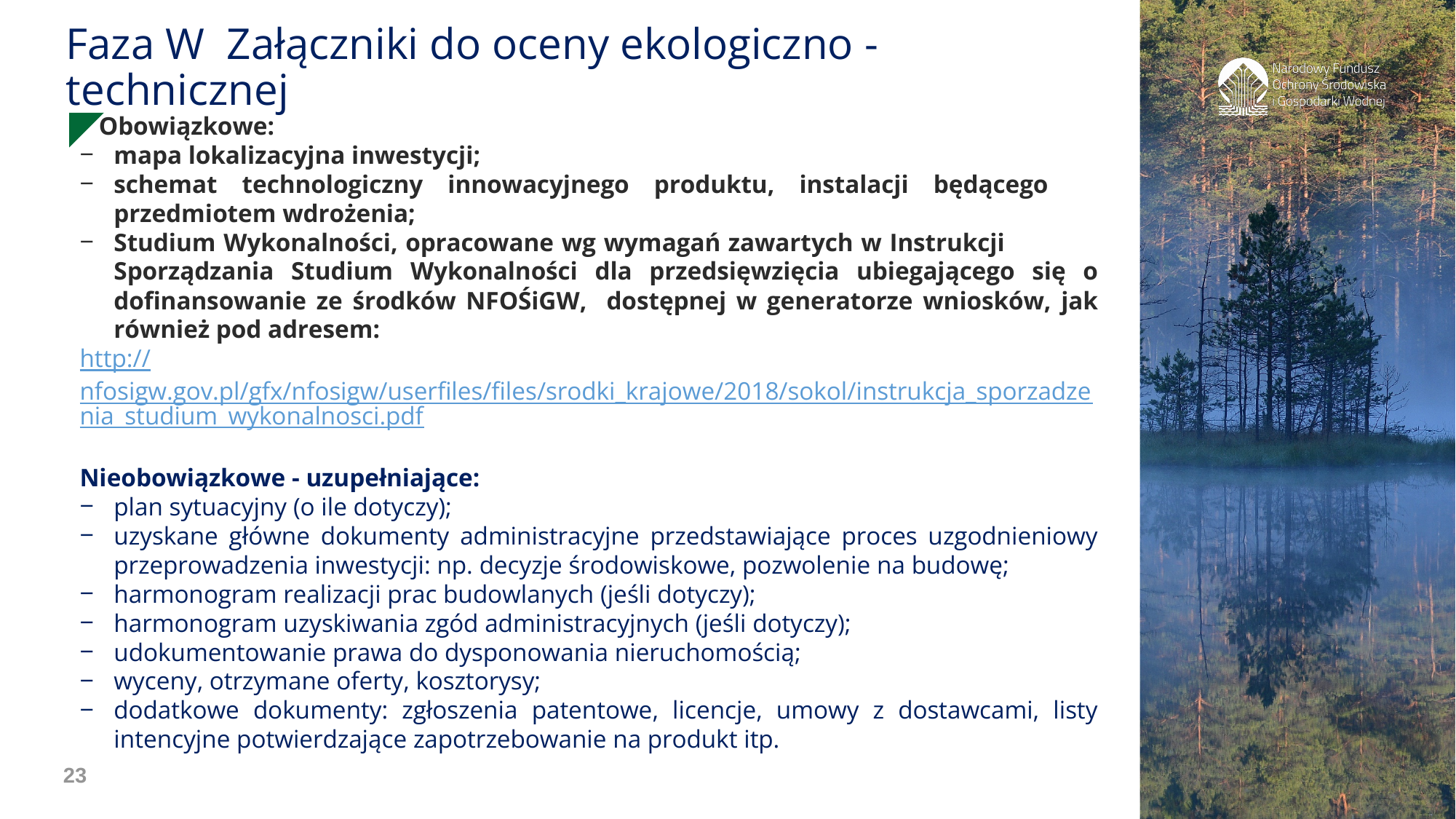

Faza W  Załączniki do oceny ekologiczno - technicznej
   Obowiązkowe:
mapa lokalizacyjna inwestycji;
schemat technologiczny innowacyjnego produktu, instalacji będącego   przedmiotem wdrożenia;
Studium Wykonalności, opracowane wg wymagań zawartych w Instrukcji             Sporządzania Studium Wykonalności dla przedsięwzięcia ubiegającego się o dofinansowanie ze środków NFOŚiGW,  dostępnej w generatorze wniosków, jak również pod adresem:
http://nfosigw.gov.pl/gfx/nfosigw/userfiles/files/srodki_krajowe/2018/sokol/instrukcja_sporzadzenia_studium_wykonalnosci.pdf

Nieobowiązkowe - uzupełniające:
plan sytuacyjny (o ile dotyczy);
uzyskane główne dokumenty administracyjne przedstawiające proces uzgodnieniowy przeprowadzenia inwestycji: np. decyzje środowiskowe, pozwolenie na budowę;
harmonogram realizacji prac budowlanych (jeśli dotyczy);
harmonogram uzyskiwania zgód administracyjnych (jeśli dotyczy);
udokumentowanie prawa do dysponowania nieruchomością;
wyceny, otrzymane oferty, kosztorysy;
dodatkowe dokumenty: zgłoszenia patentowe, licencje, umowy z dostawcami, listy intencyjne potwierdzające zapotrzebowanie na produkt itp.